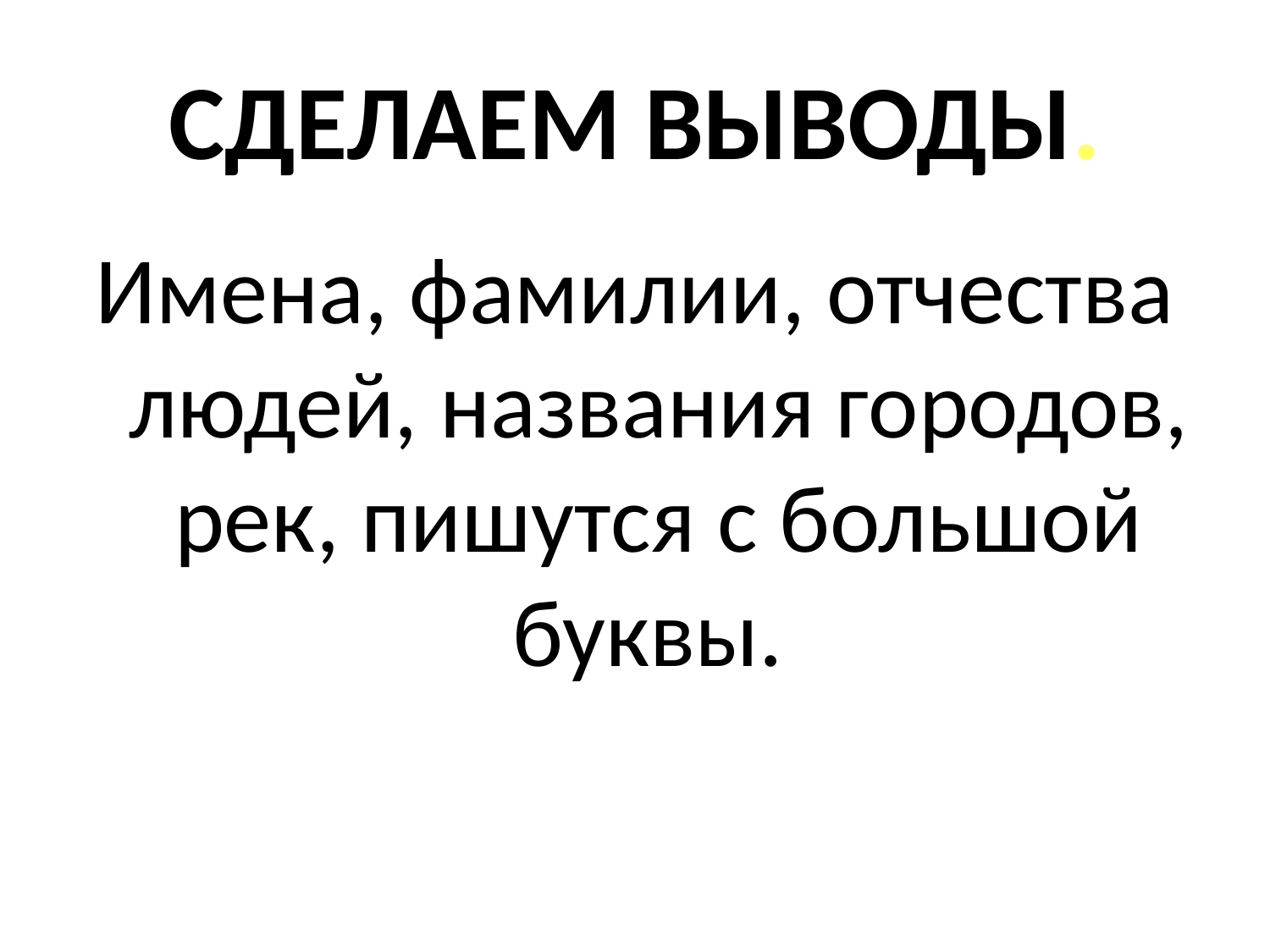

# СДЕЛАЕМ ВЫВОДЫ.
Имена, фамилии, отчества людей, названия городов, рек, пишутся с большой буквы.